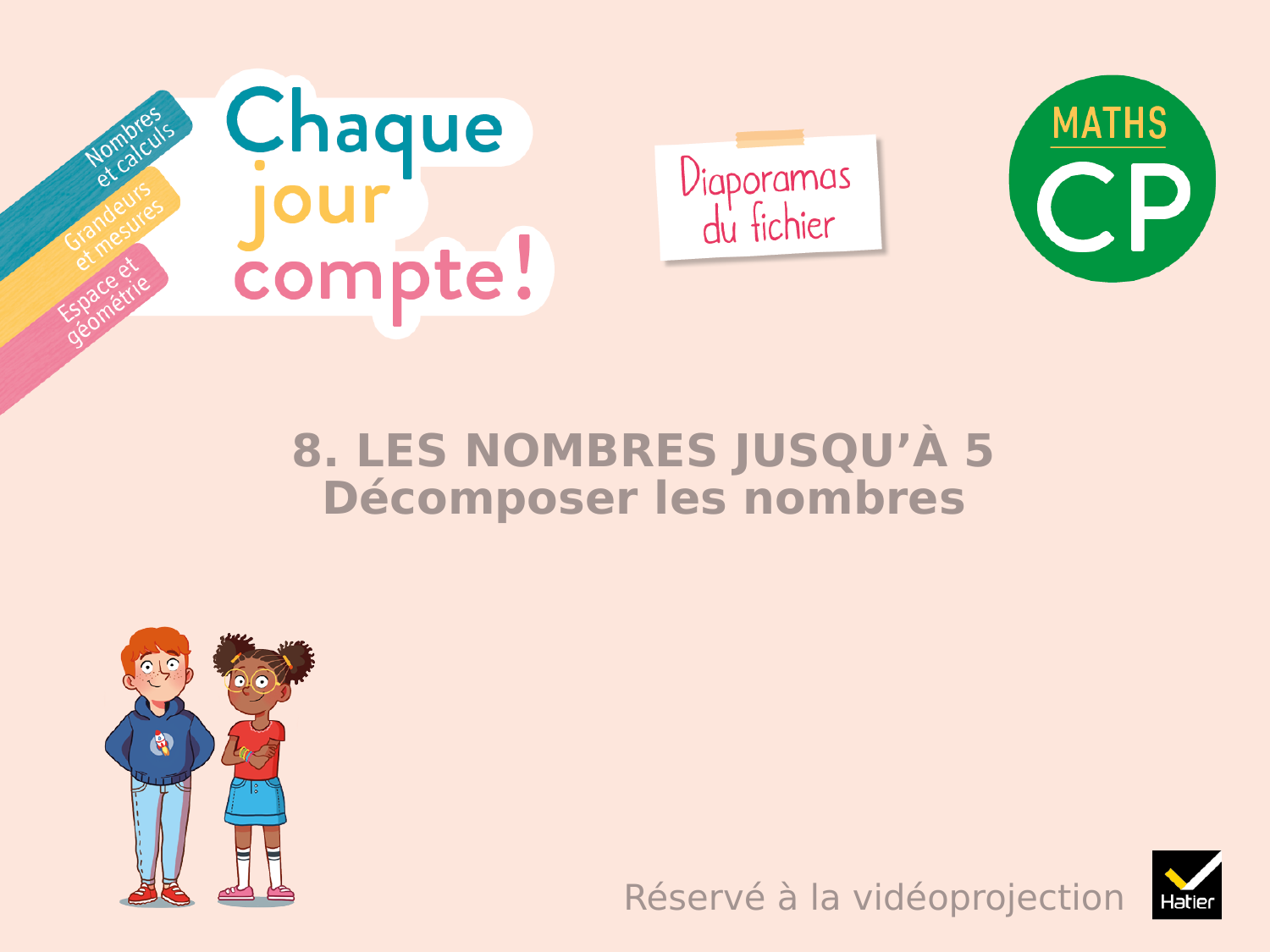

# 8. LES NOMBRES JUSQU’À 5 Décomposer les nombres
Réservé à la vidéoprojection